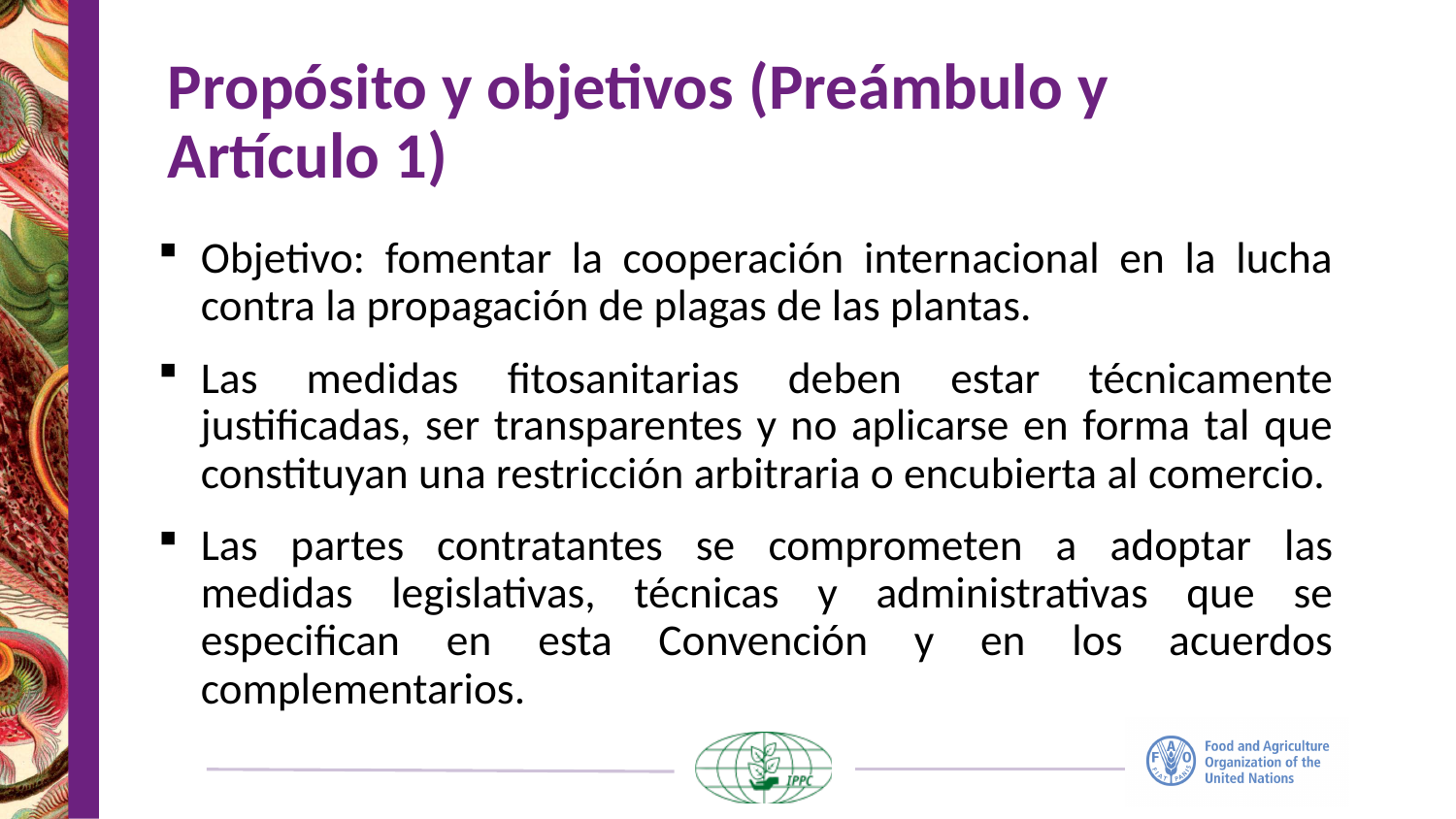

# Propósito y objetivos (Preámbulo y Artículo 1)
Objetivo: fomentar la cooperación internacional en la lucha contra la propagación de plagas de las plantas.
Las medidas fitosanitarias deben estar técnicamente justificadas, ser transparentes y no aplicarse en forma tal que constituyan una restricción arbitraria o encubierta al comercio.
Las partes contratantes se comprometen a adoptar las medidas legislativas, técnicas y administrativas que se especifican en esta Convención y en los acuerdos complementarios.